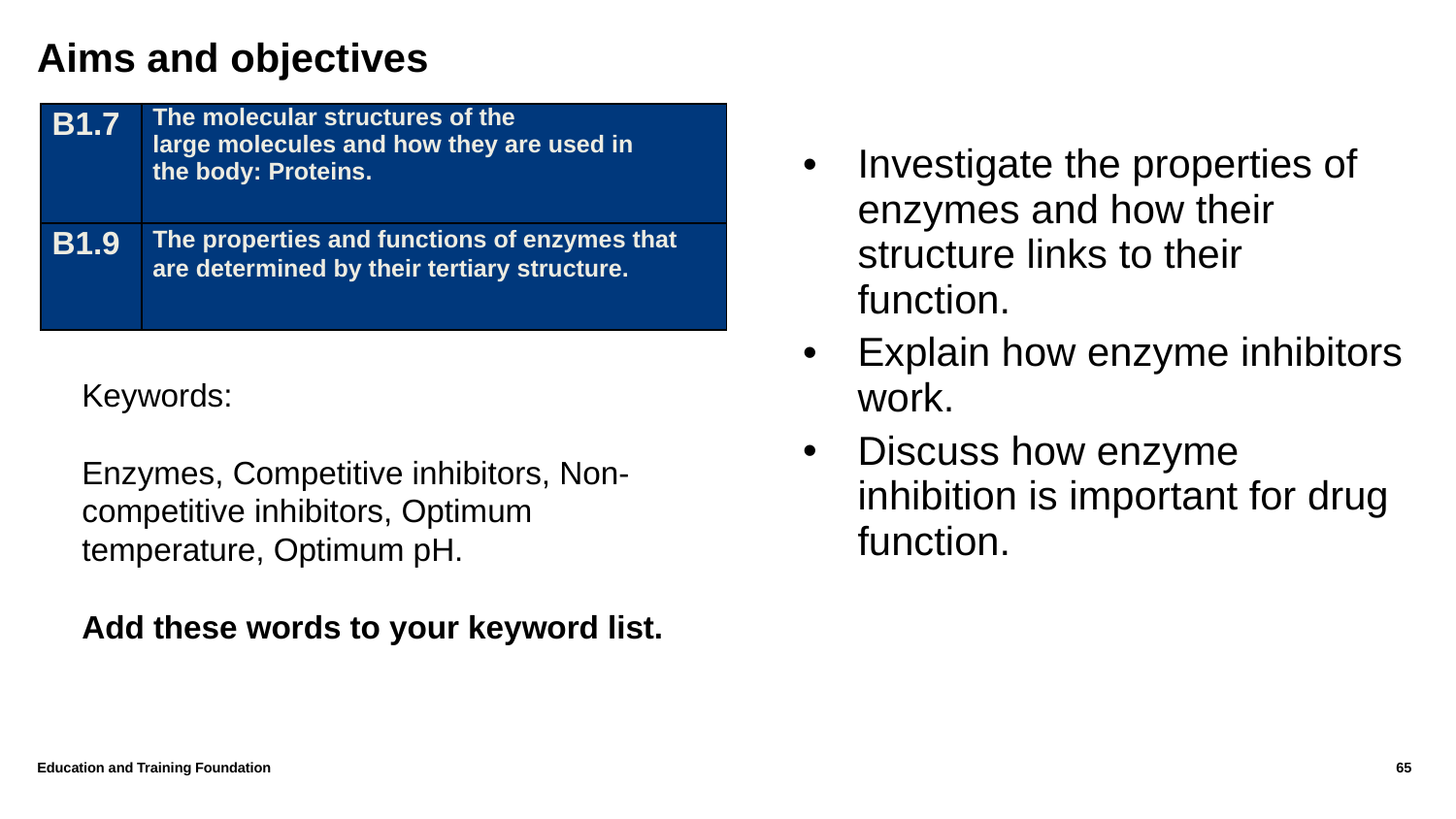

# Aims and objectives
| B1.7 | The molecular structures of the large molecules and how they are used in the body: Proteins. |
| --- | --- |
| B1.9 | The properties and functions of enzymes that are determined by their tertiary structure. |
Investigate the properties of enzymes and how their structure links to their function.
Explain how enzyme inhibitors work.
Discuss how enzyme inhibition is important for drug function.

Keywords:

Enzymes, Competitive inhibitors, Non-competitive inhibitors, Optimum temperature, Optimum pH.

Add these words to your keyword list.
65
Education and Training Foundation